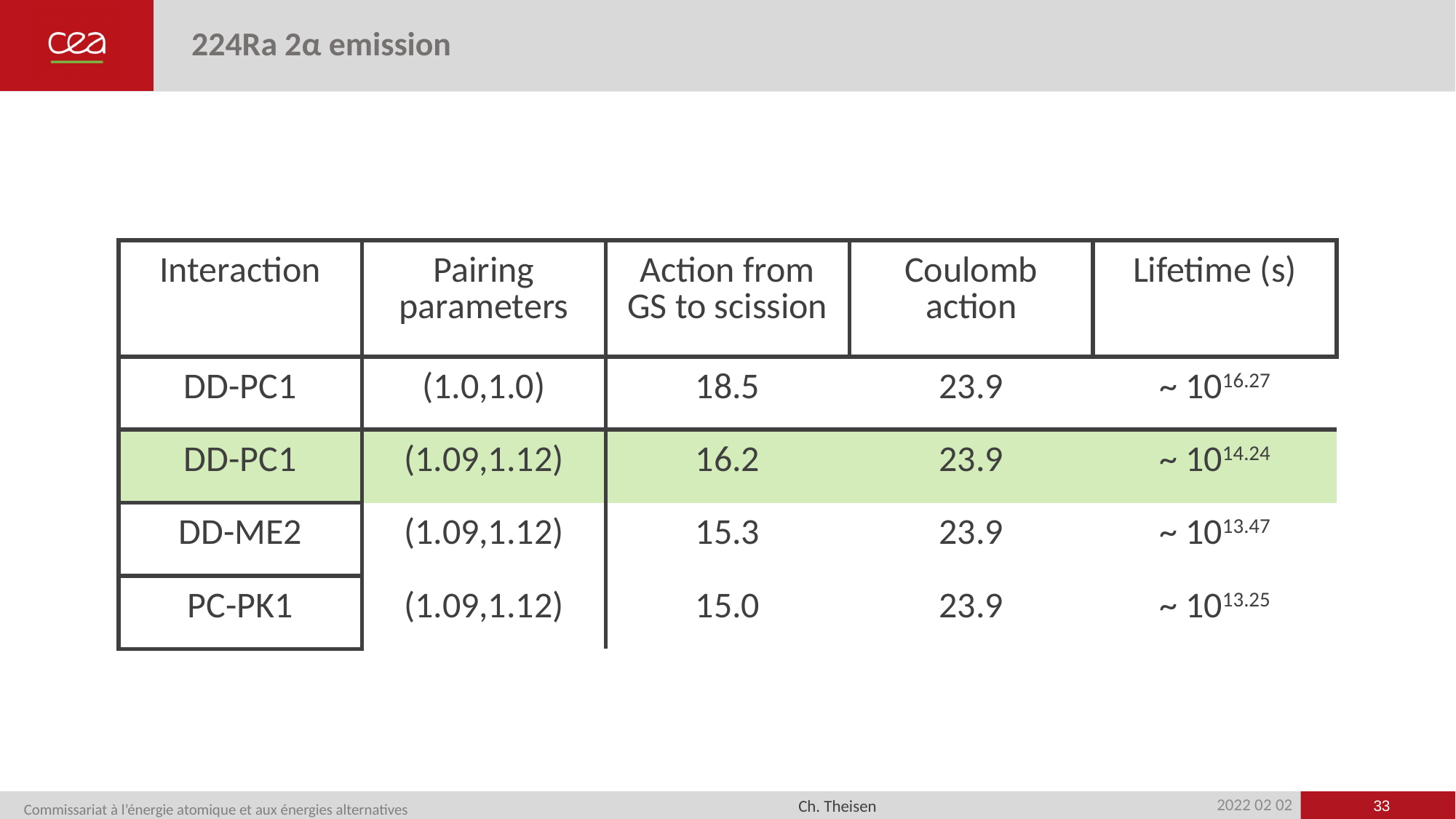

# 224Ra 2α emission
| Interaction | Pairing parameters | Action from GS to scission | Coulomb action | Lifetime (s) |
| --- | --- | --- | --- | --- |
| DD-PC1 | (1.0,1.0) | 18.5 | 23.9 | ~ 1016.27 |
| DD-PC1 | (1.09,1.12) | 16.2 | 23.9 | ~ 1014.24 |
| DD-ME2 | (1.09,1.12) | 15.3 | 23.9 | ~ 1013.47 |
| PC-PK1 | (1.09,1.12) | 15.0 | 23.9 | ~ 1013.25 |
33